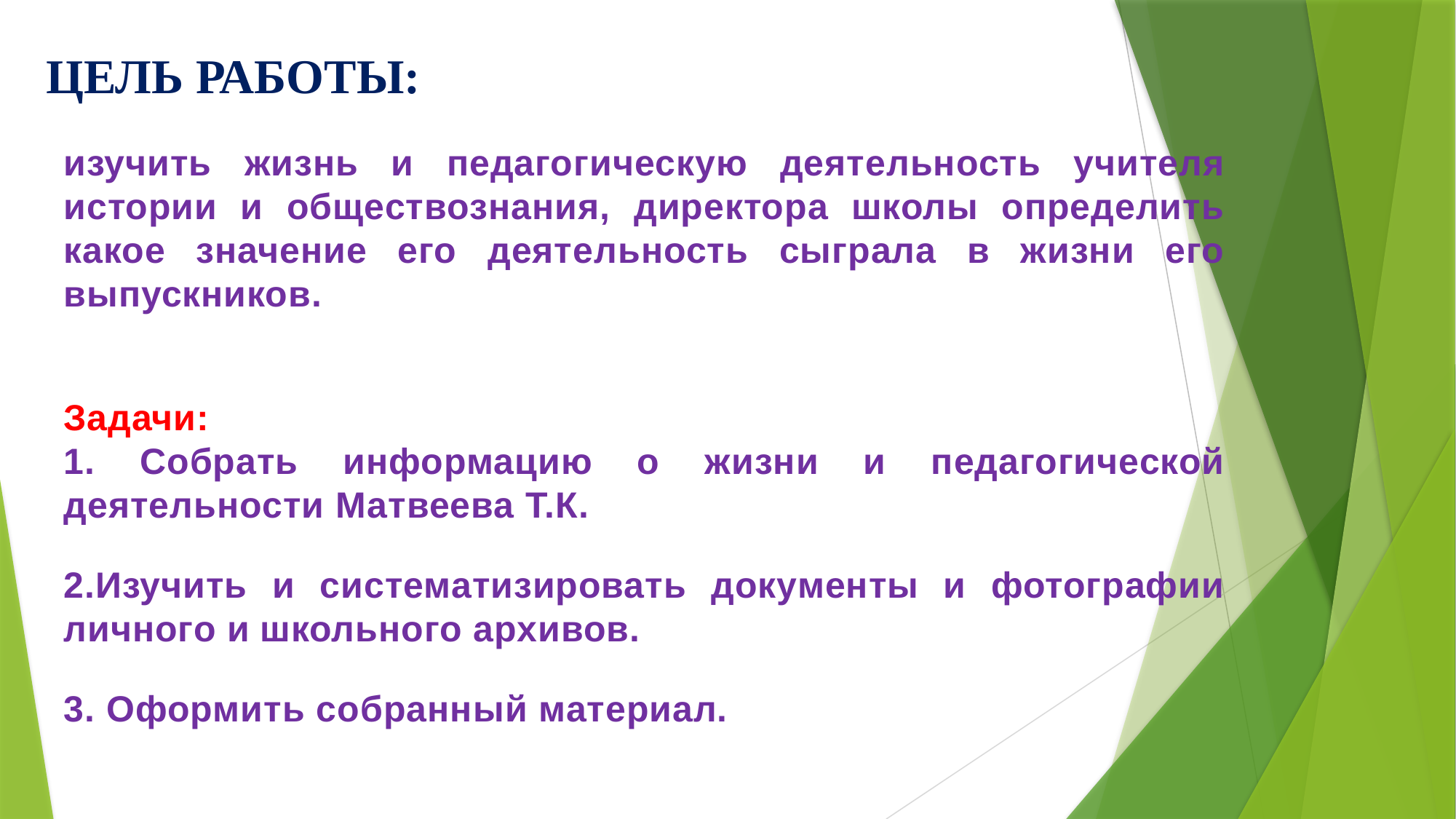

Цель работы:
#
изучить жизнь и педагогическую деятельность учителя истории и обществознания, директора школы определить какое значение его деятельность сыграла в жизни его выпускников.

Задачи:
1. Собрать информацию о жизни и педагогической деятельности Матвеева Т.К.

2.Изучить и систематизировать документы и фотографии личного и школьного архивов.

3. Оформить собранный материал.